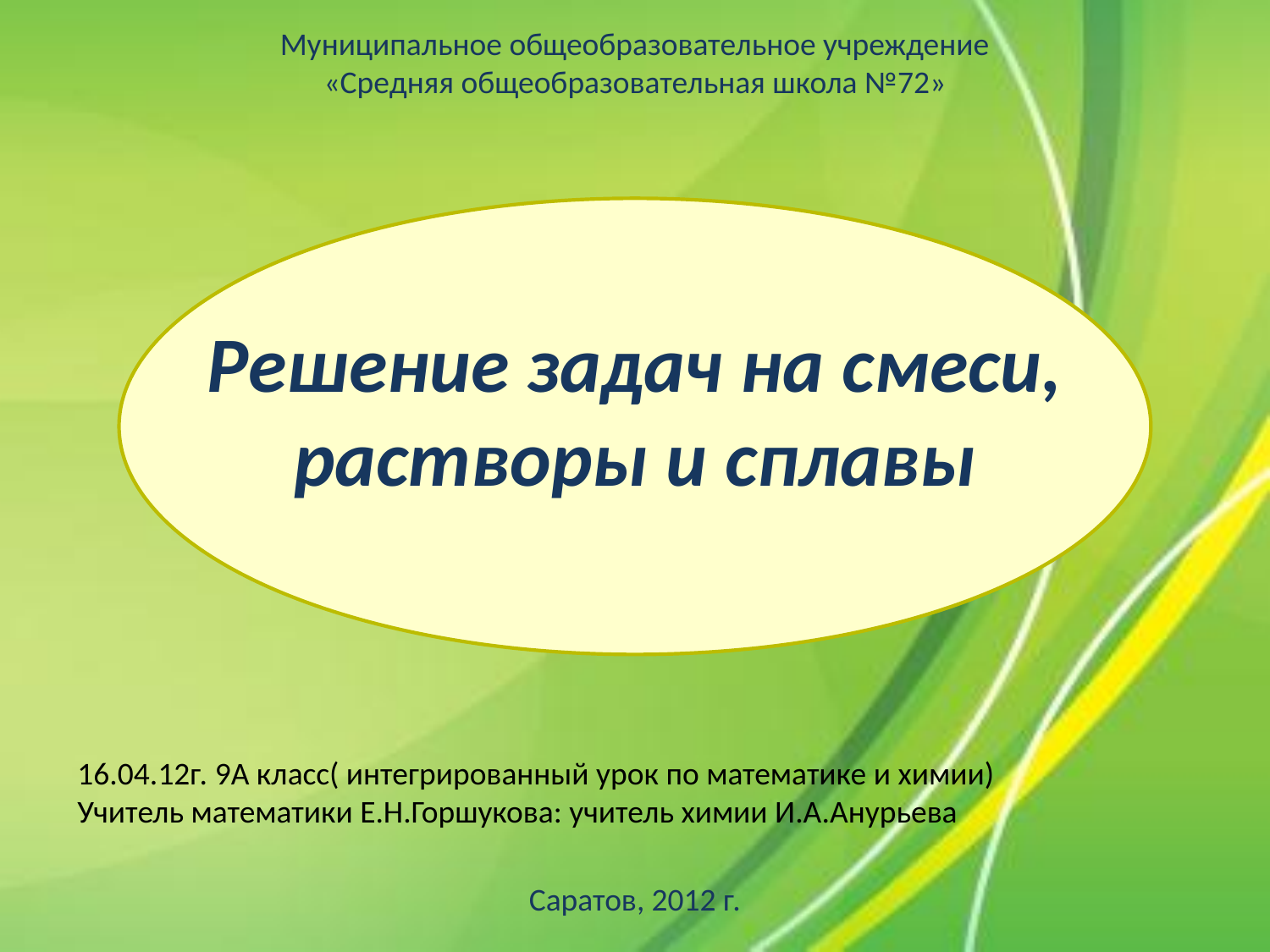

Муниципальное общеобразовательное учреждение
«Средняя общеобразовательная школа №72»

# Решение задач на смеси, растворы и сплавы
16.04.12г. 9А класс( интегрированный урок по математике и химии)
Учитель математики Е.Н.Горшукова: учитель химии И.А.Анурьева

Саратов, 2012 г.